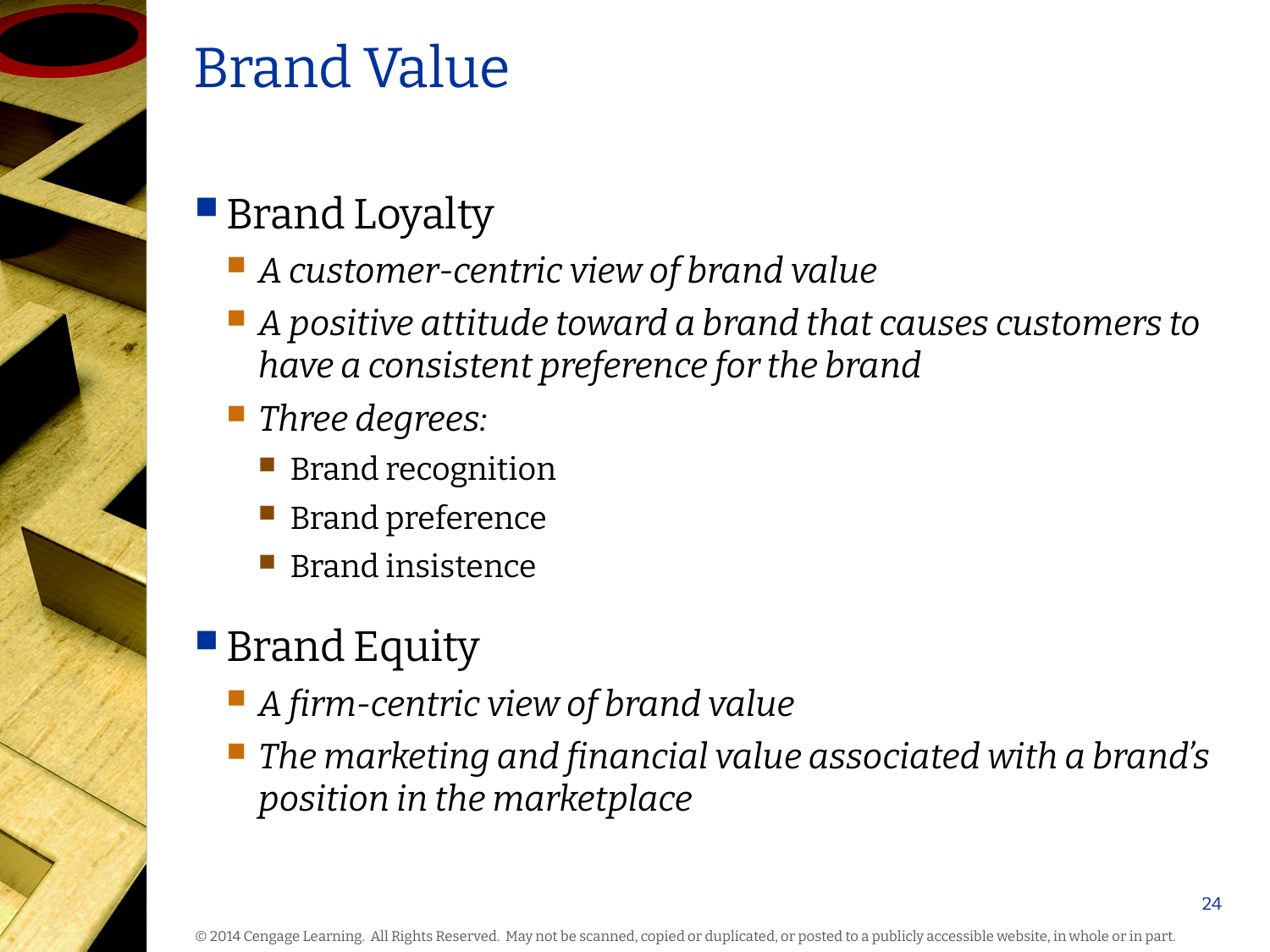

# Brand Value
Brand Loyalty
A customer-centric view of brand value
A positive attitude toward a brand that causes customers to have a consistent preference for the brand
Three degrees:
Brand recognition
Brand preference
Brand insistence
Brand Equity
A firm-centric view of brand value
The marketing and financial value associated with a brand’s position in the marketplace
24